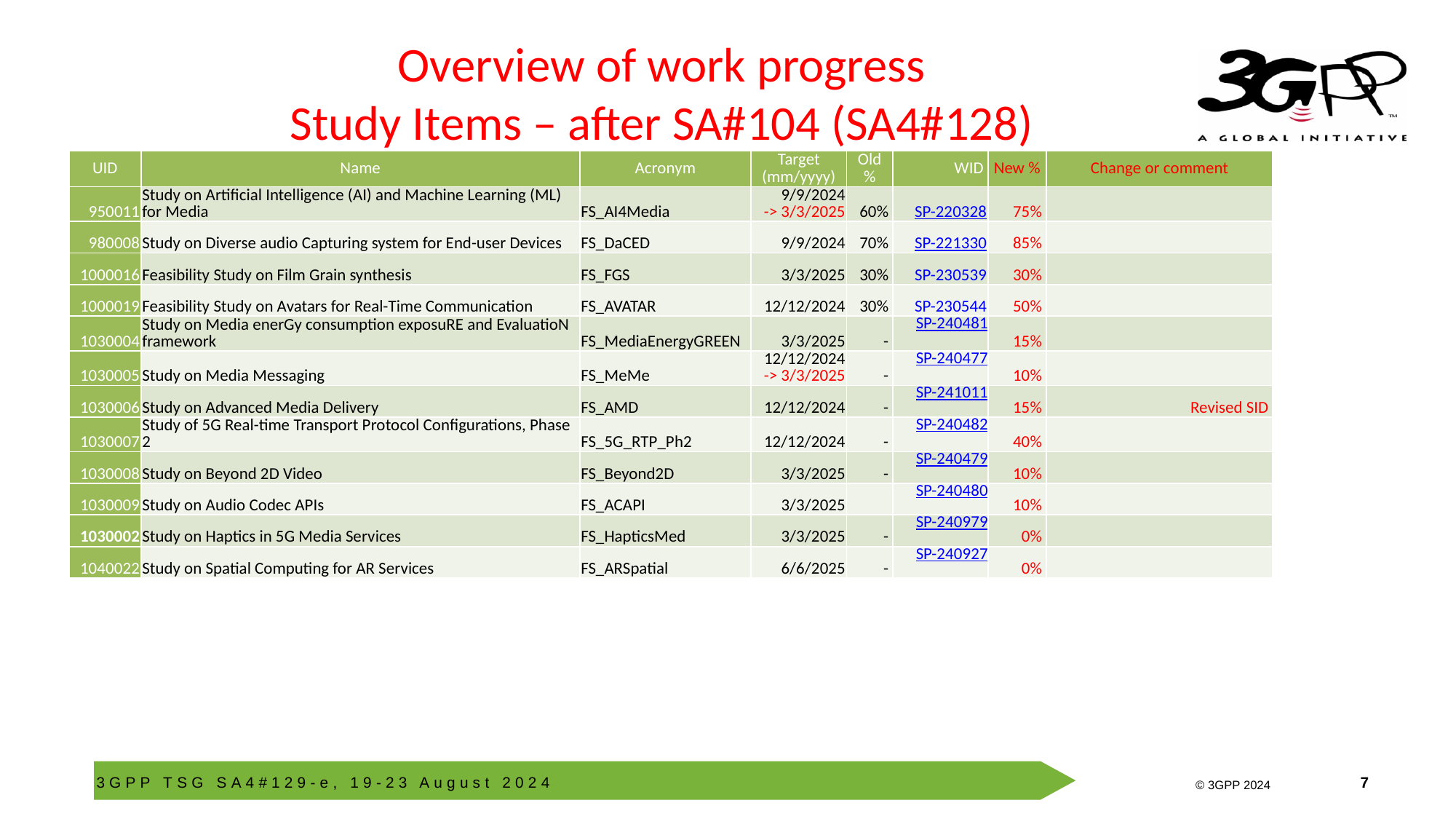

# Overview of work progress Study Items – after SA#104 (SA4#128)
| UID | Name | Acronym | Target (mm/yyyy) | Old % | WID | New % | Change or comment |
| --- | --- | --- | --- | --- | --- | --- | --- |
| 950011 | Study on Artificial Intelligence (AI) and Machine Learning (ML) for Media | FS\_AI4Media | 9/9/2024 -> 3/3/2025 | 60% | SP-220328 | 75% |  |
| 980008 | Study on Diverse audio Capturing system for End-user Devices | FS\_DaCED | 9/9/2024 | 70% | SP-221330 | 85% |  |
| 1000016 | Feasibility Study on Film Grain synthesis | FS\_FGS | 3/3/2025 | 30% | SP-230539 | 30% |  |
| 1000019 | Feasibility Study on Avatars for Real-Time Communication | FS\_AVATAR | 12/12/2024 | 30% | SP-230544 | 50% |  |
| 1030004 | Study on Media enerGy consumption exposuRE and EvaluatioN framework | FS\_MediaEnergyGREEN | 3/3/2025 | - | SP-240481 | 15% |  |
| 1030005 | Study on Media Messaging | FS\_MeMe | 12/12/2024 -> 3/3/2025 | - | SP-240477 | 10% |  |
| 1030006 | Study on Advanced Media Delivery | FS\_AMD | 12/12/2024 | - | SP-241011 | 15% | Revised SID |
| 1030007 | Study of 5G Real-time Transport Protocol Configurations, Phase 2 | FS\_5G\_RTP\_Ph2 | 12/12/2024 | - | SP-240482 | 40% |  |
| 1030008 | Study on Beyond 2D Video | FS\_Beyond2D | 3/3/2025 | - | SP-240479 | 10% |  |
| 1030009 | Study on Audio Codec APIs | FS\_ACAPI | 3/3/2025 |  | SP-240480 | 10% |  |
| 1030002 | Study on Haptics in 5G Media Services | FS\_HapticsMed | 3/3/2025 | - | SP-240979 | 0% |  |
| 1040022 | Study on Spatial Computing for AR Services | FS\_ARSpatial | 6/6/2025 | - | SP-240927 | 0% |  |